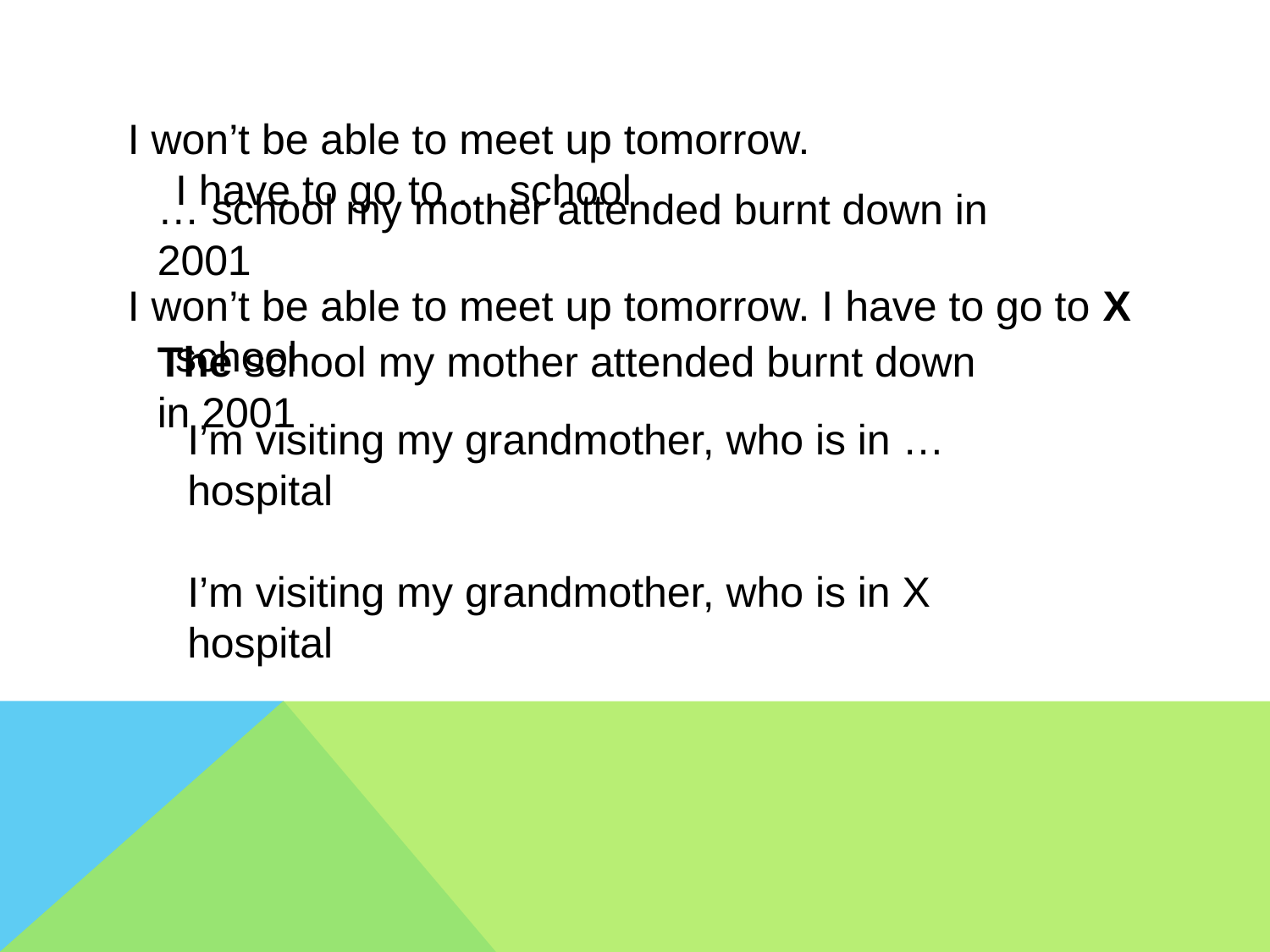

I won’t be able to meet up tomorrow.
I have to go to … school
I won’t be able to meet up tomorrow. I have to go to X school
… school my mother attended burnt down in 2001

The school my mother attended burnt down in 2001

I’m visiting my grandmother, who is in … hospital

I’m visiting my grandmother, who is in X hospital